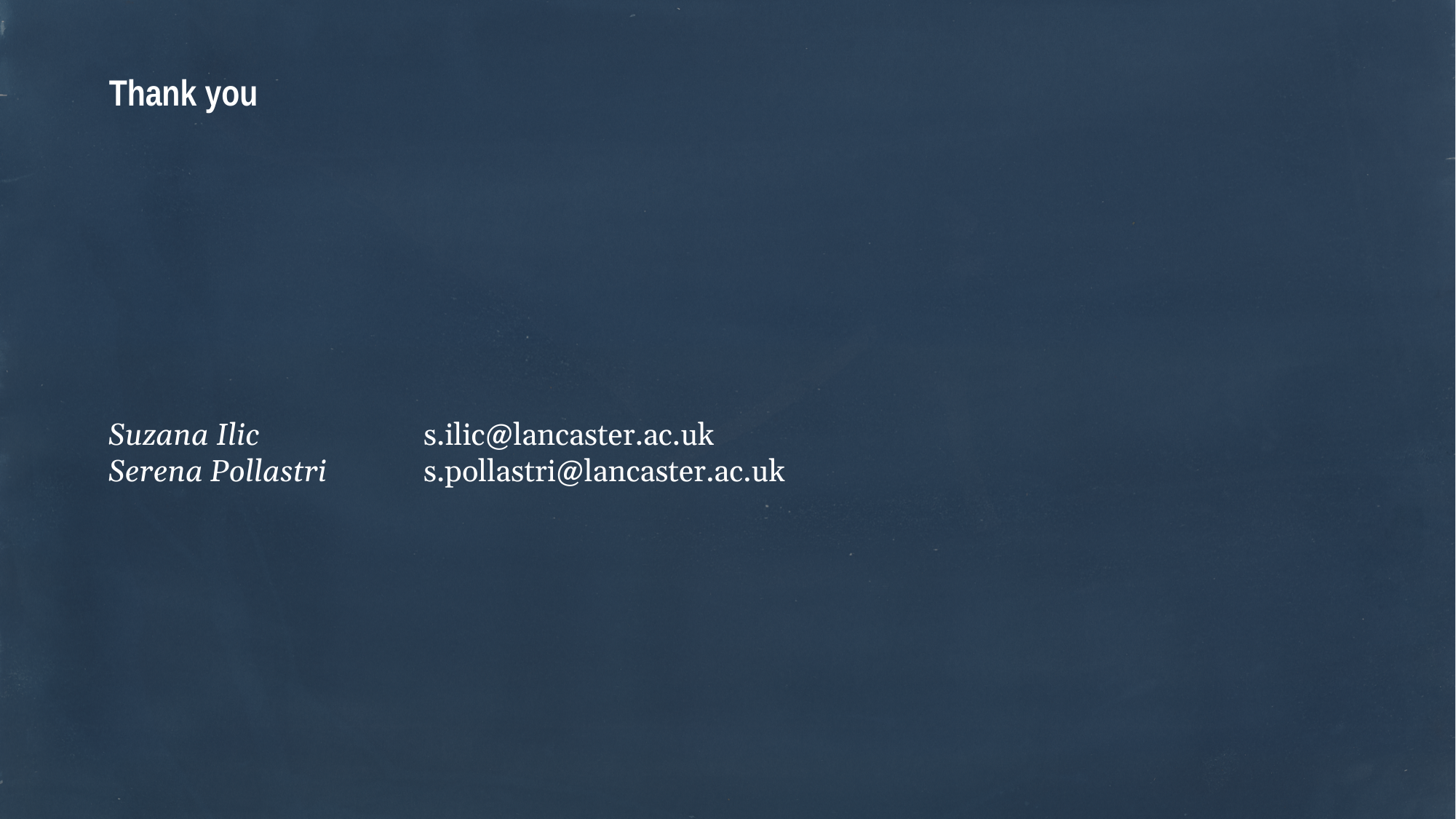

Thank you
Suzana Ilic
Serena Pollastri
s.ilic@lancaster.ac.uk
s.pollastri@lancaster.ac.uk